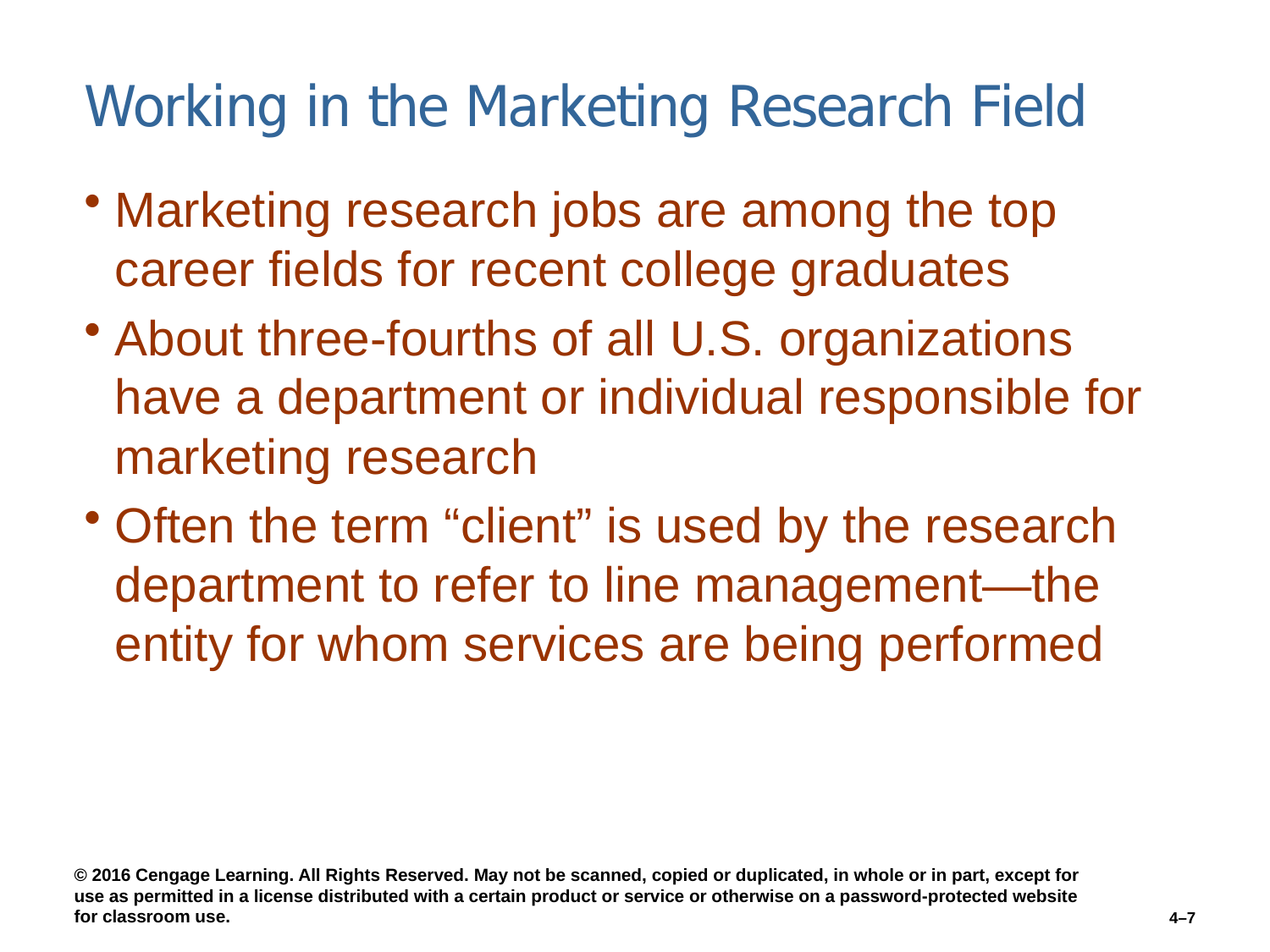

# Working in the Marketing Research Field
Marketing research jobs are among the top career fields for recent college graduates
About three-fourths of all U.S. organizations have a department or individual responsible for marketing research
Often the term “client” is used by the research department to refer to line management—the entity for whom services are being performed
4–7
© 2016 Cengage Learning. All Rights Reserved. May not be scanned, copied or duplicated, in whole or in part, except for use as permitted in a license distributed with a certain product or service or otherwise on a password-protected website for classroom use.